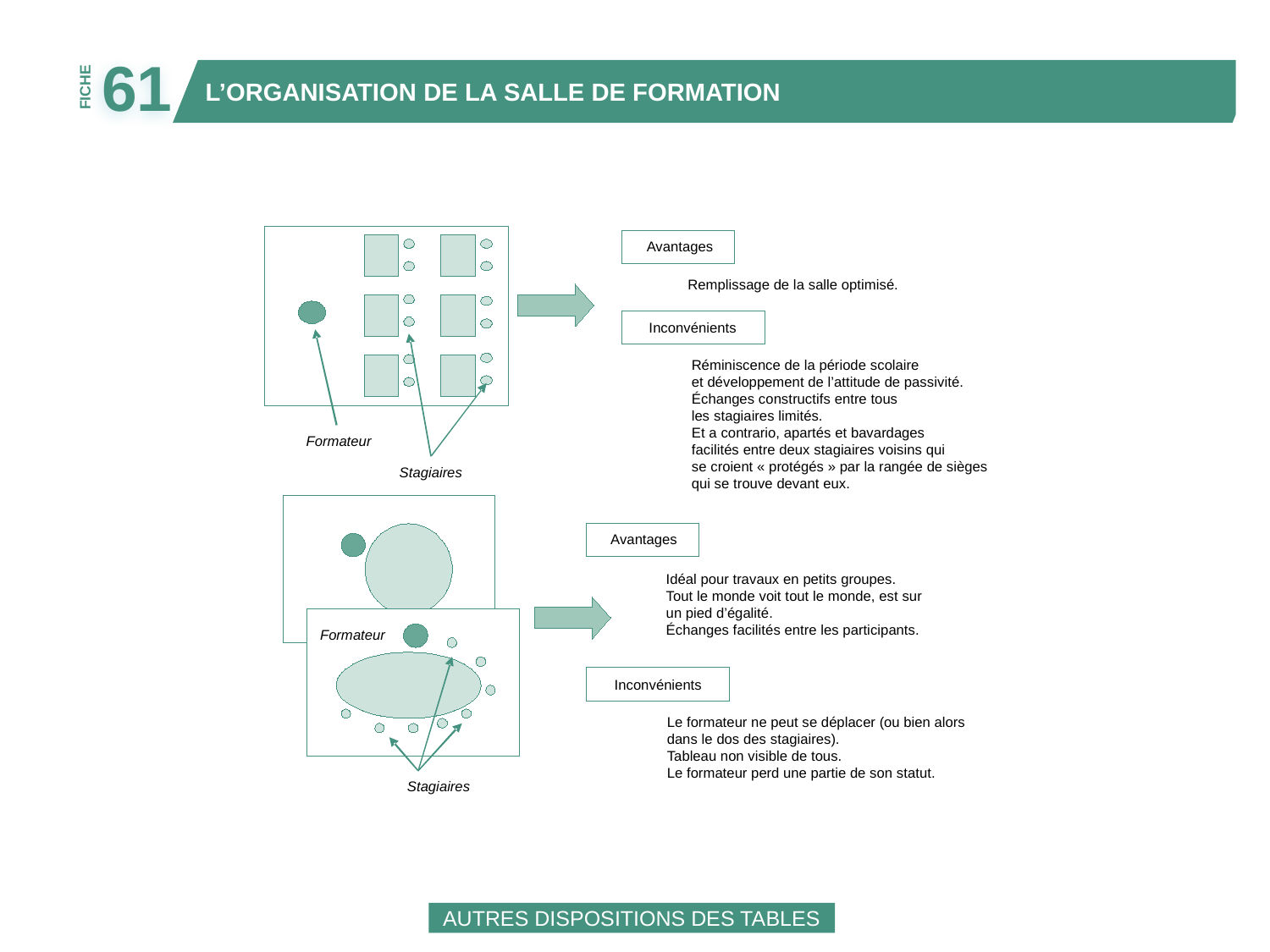

61

L’ORGANISATION DE LA SALLE DE FORMATION
FICHE

Avantages

Remplissage de la salle optimisé.

Inconvénients

Réminiscence de la période scolaire
et développement de l’attitude de passivité.
Échanges constructifs entre tous
les stagiaires limités.
Et a contrario, apartés et bavardages
facilités entre deux stagiaires voisins qui
se croient « protégés » par la rangée de sièges
qui se trouve devant eux.

Formateur
Stagiaires

Avantages

Idéal pour travaux en petits groupes.
Tout le monde voit tout le monde, est sur
un pied d’égalité.
Échanges facilités entre les participants.

Formateur

Inconvénients

Le formateur ne peut se déplacer (ou bien alors
dans le dos des stagiaires).
Tableau non visible de tous.
Le formateur perd une partie de son statut.

Stagiaires
AUTRES DISPOSITIONS DES TABLES